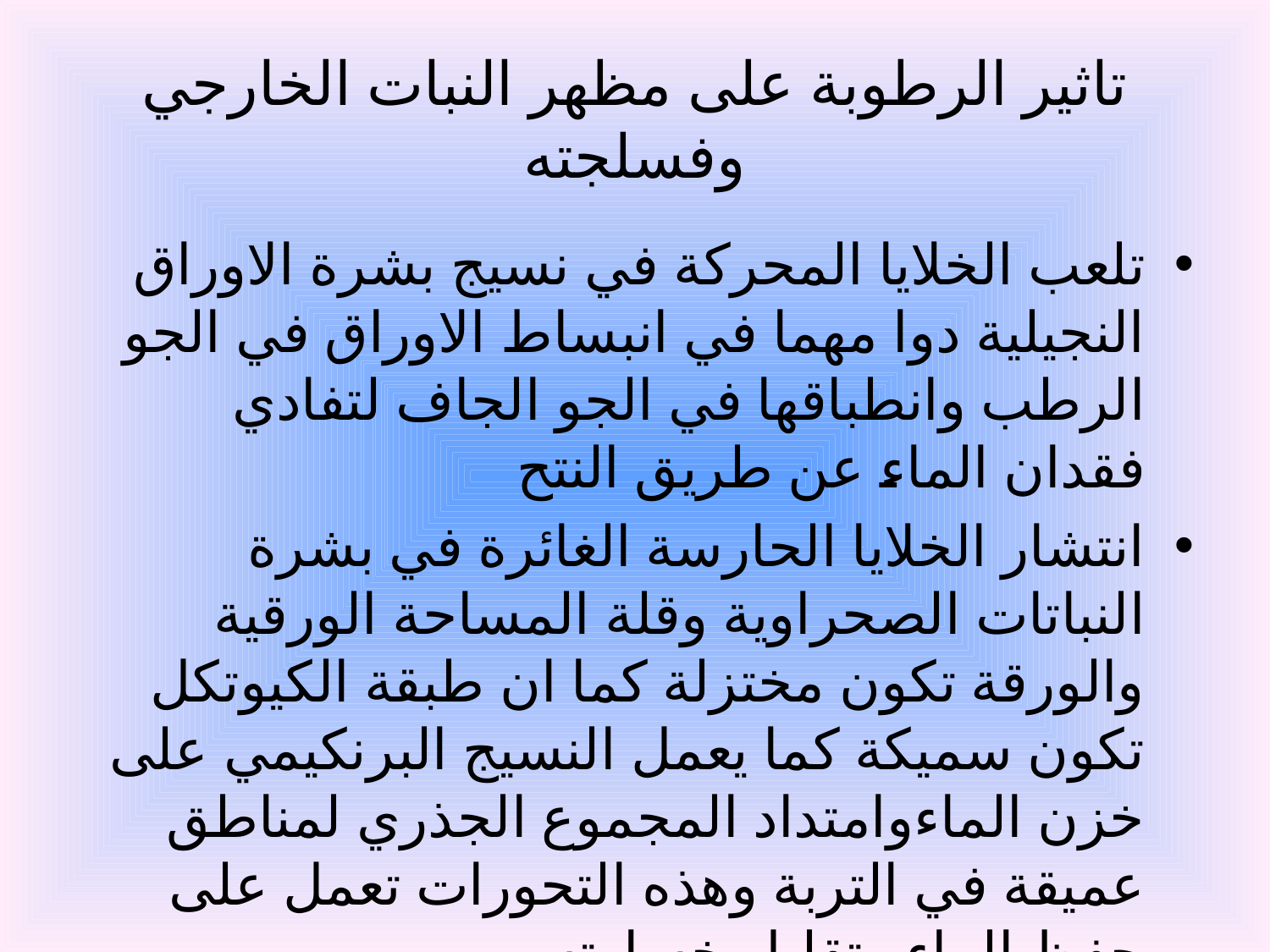

# تاثير الرطوبة على مظهر النبات الخارجي وفسلجته
تلعب الخلايا المحركة في نسيج بشرة الاوراق النجيلية دوا مهما في انبساط الاوراق في الجو الرطب وانطباقها في الجو الجاف لتفادي فقدان الماء عن طريق النتح
انتشار الخلايا الحارسة الغائرة في بشرة النباتات الصحراوية وقلة المساحة الورقية والورقة تكون مختزلة كما ان طبقة الكيوتكل تكون سميكة كما يعمل النسيج البرنكيمي على خزن الماءوامتداد المجموع الجذري لمناطق عميقة في التربة وهذه التحورات تعمل على حفظ الماء وتقليل خسارته